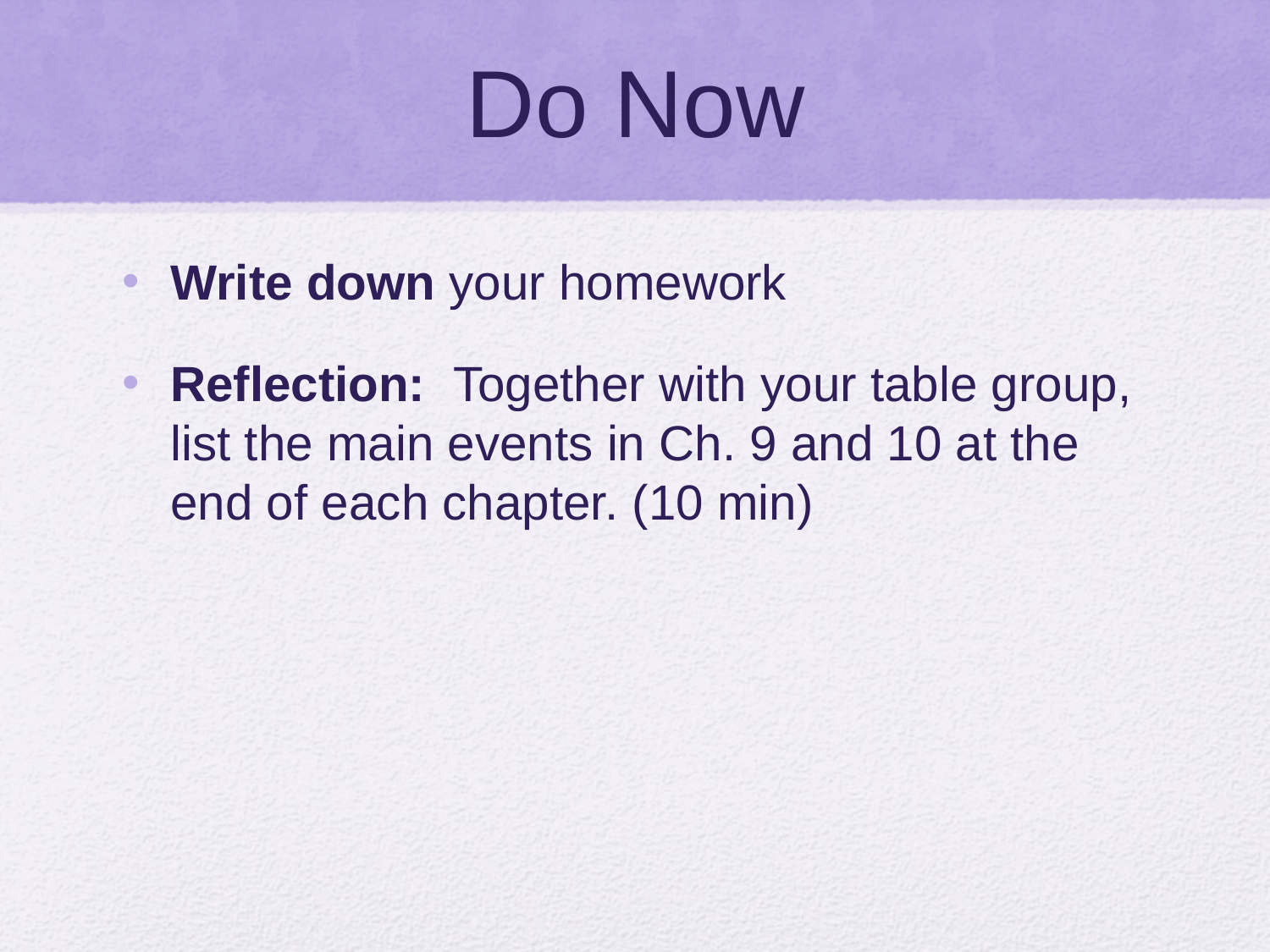

# Do Now
Write down your homework
Reflection:  Together with your table group, list the main events in Ch. 9 and 10 at the end of each chapter. (10 min)